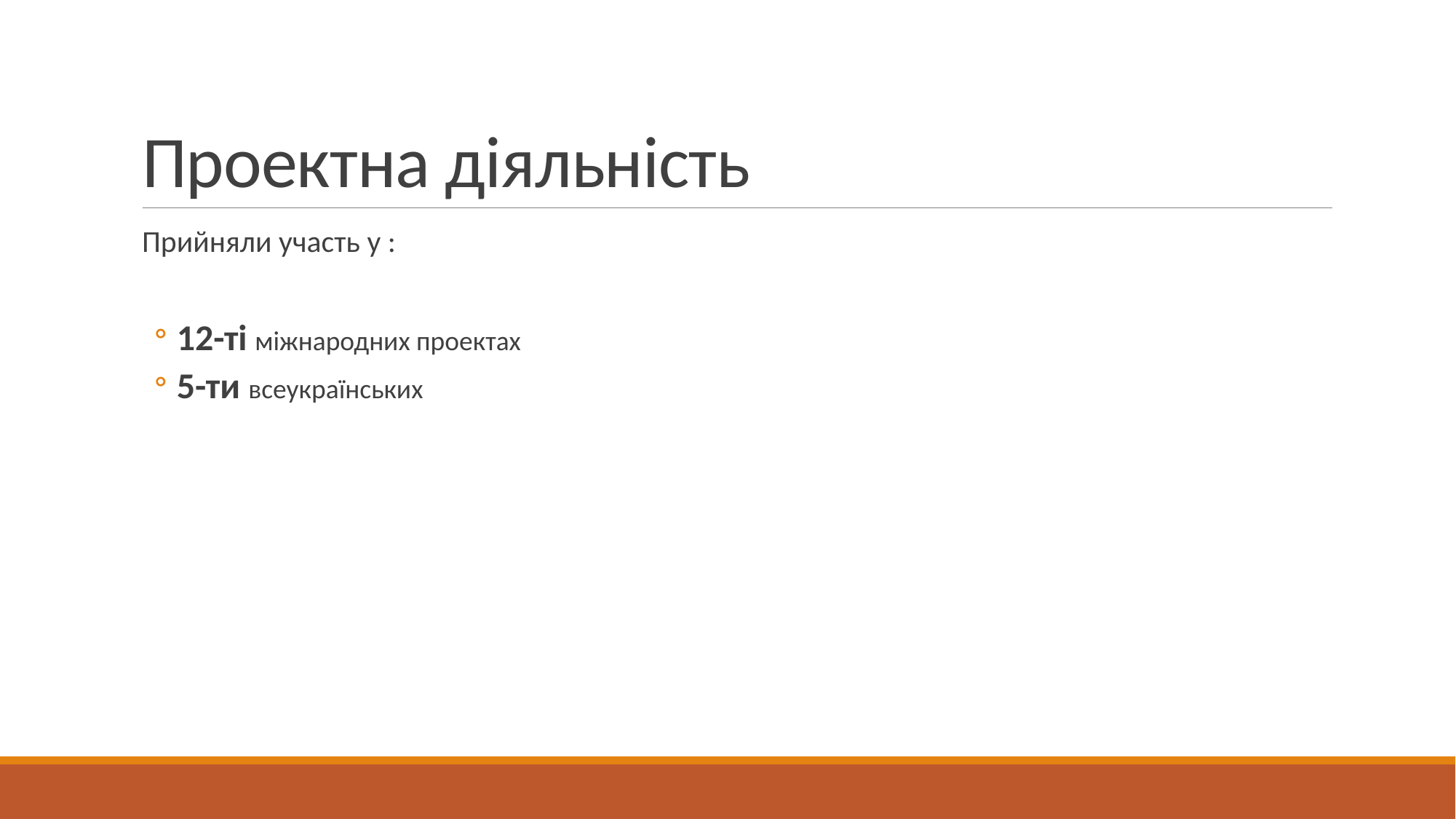

# Проектна діяльність
Прийняли участь у :

12-ті міжнародних проектах
5-ти всеукраїнських